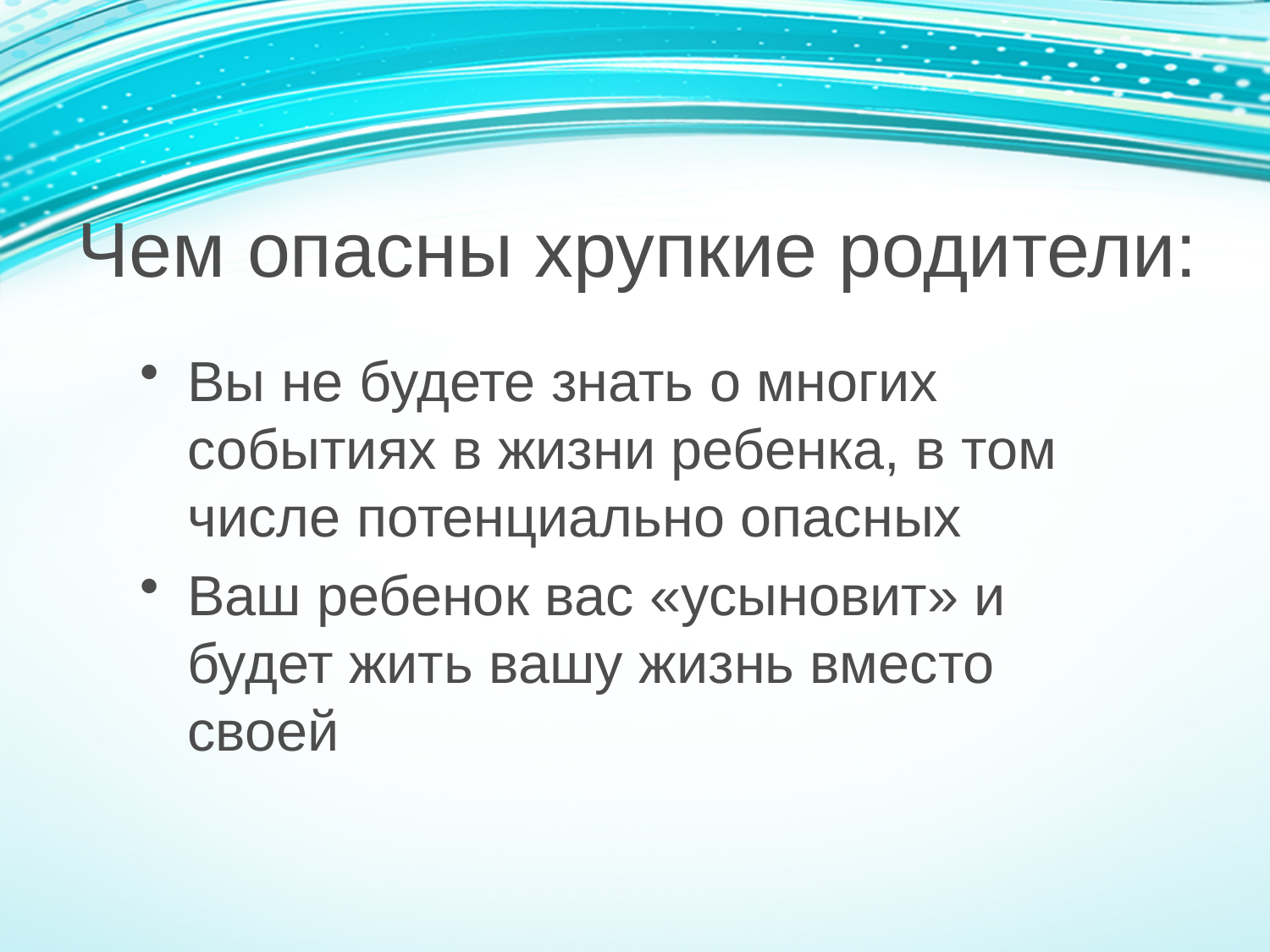

# Чем опасны хрупкие родители:
Вы не будете знать о многих событиях в жизни ребенка, в том числе потенциально опасных
Ваш ребенок вас «усыновит» и будет жить вашу жизнь вместо своей